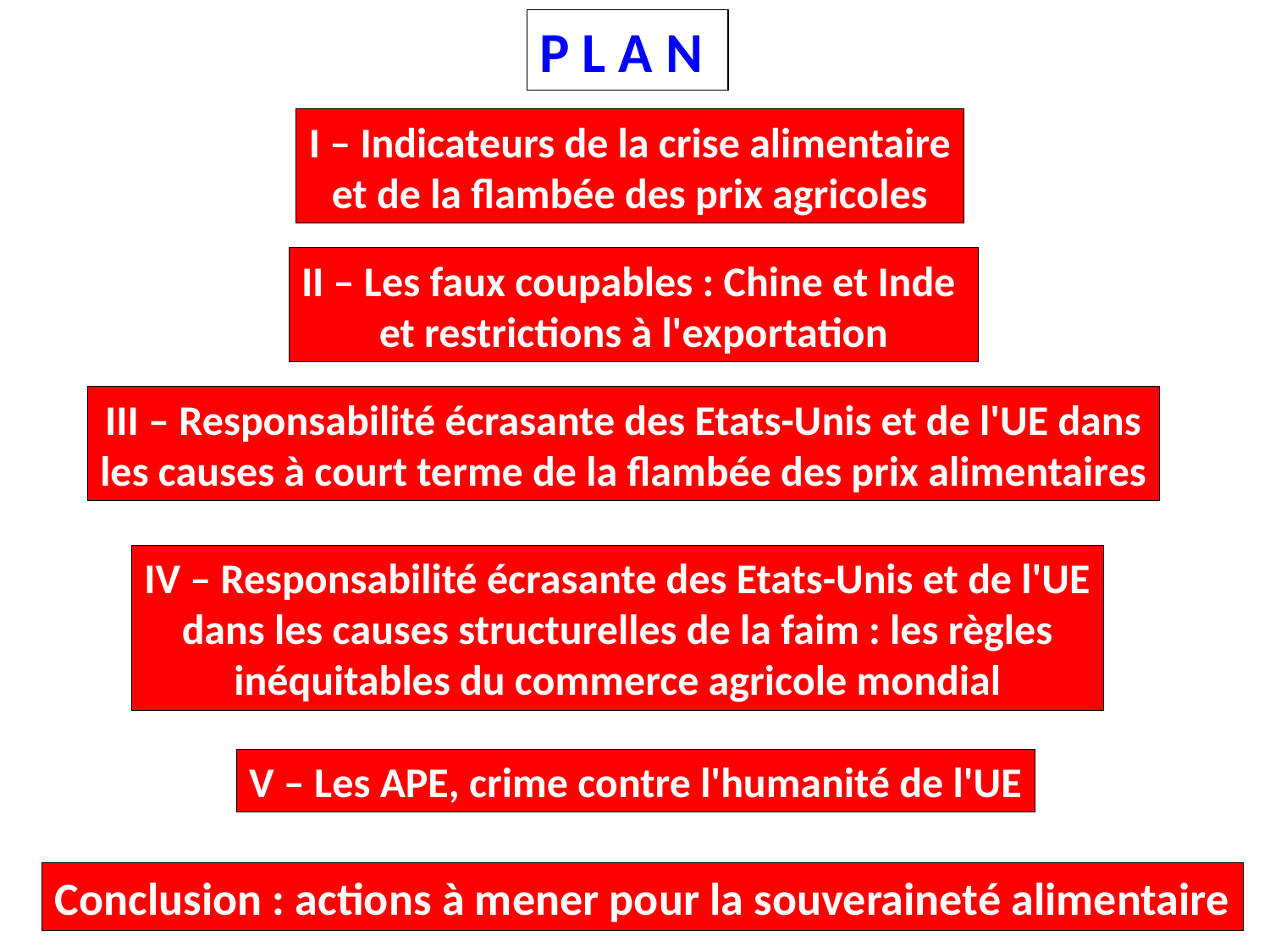

P L A N
I – Indicateurs de la crise alimentaire
et de la flambée des prix agricoles
II – Les faux coupables : Chine et Inde
et restrictions à l'exportation
III – Responsabilité écrasante des Etats-Unis et de l'UE dans
les causes à court terme de la flambée des prix alimentaires
IV – Responsabilité écrasante des Etats-Unis et de l'UE
 dans les causes structurelles de la faim : les règles
inéquitables du commerce agricole mondial
V – Les APE, crime contre l'humanité de l'UE
Conclusion : actions à mener pour la souveraineté alimentaire